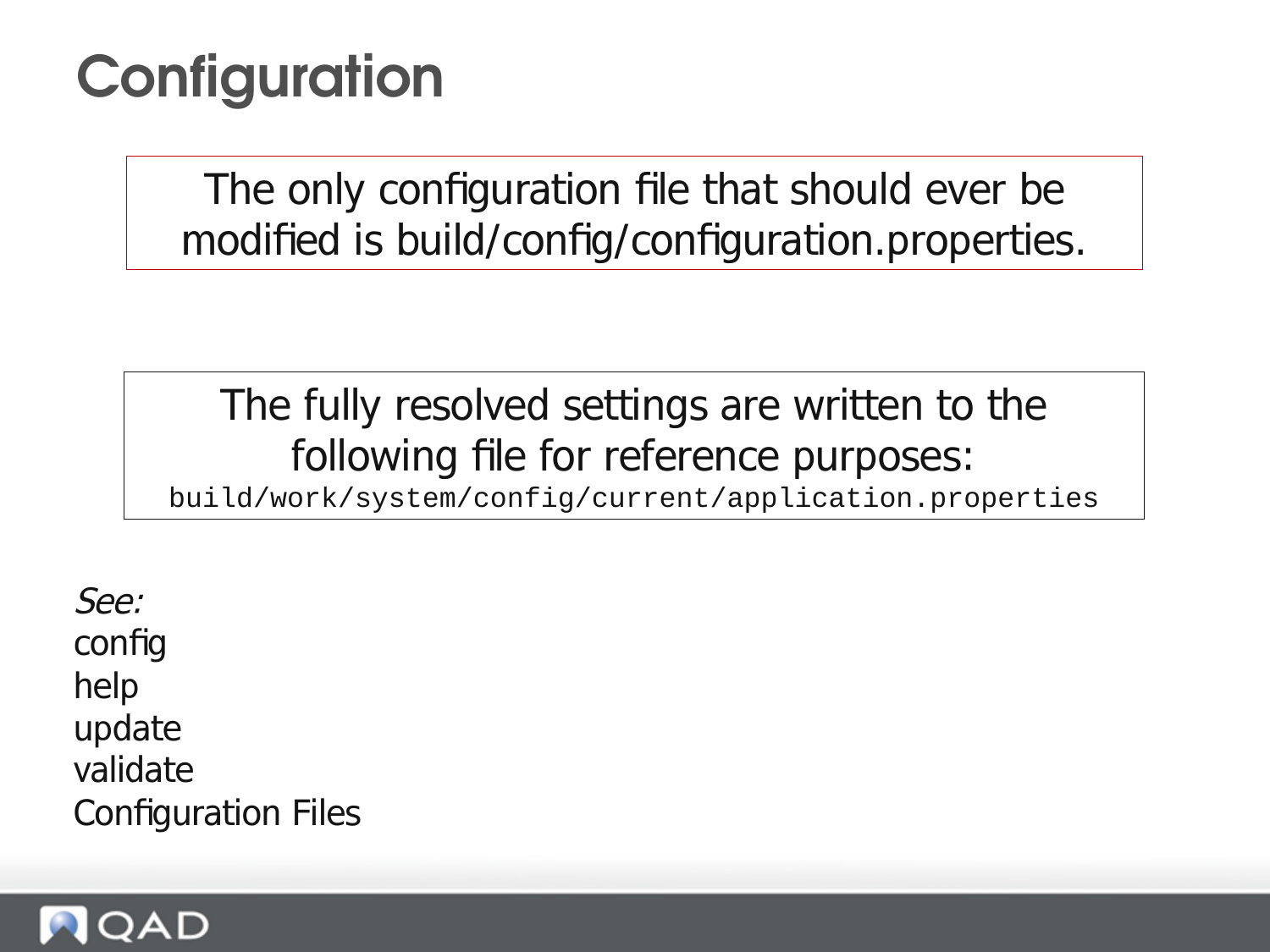

# Configuration
The only configuration file that should ever be modified is build/config/configuration.properties.
The fully resolved settings are written to the following file for reference purposes: build/work/system/config/current/application.properties
See:
config
help
update
validate
Configuration Files